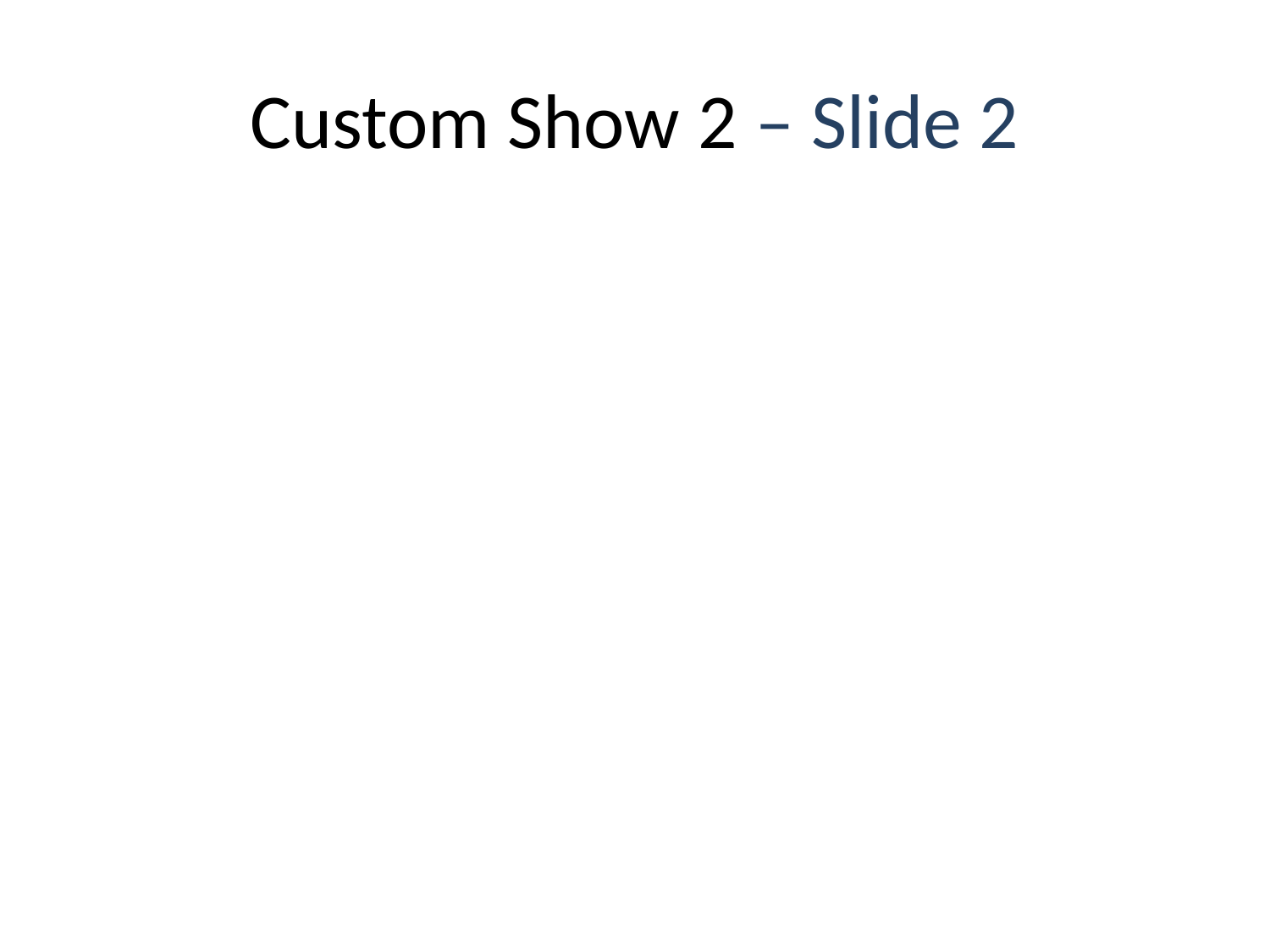

# Custom Show 2 – Slide 2